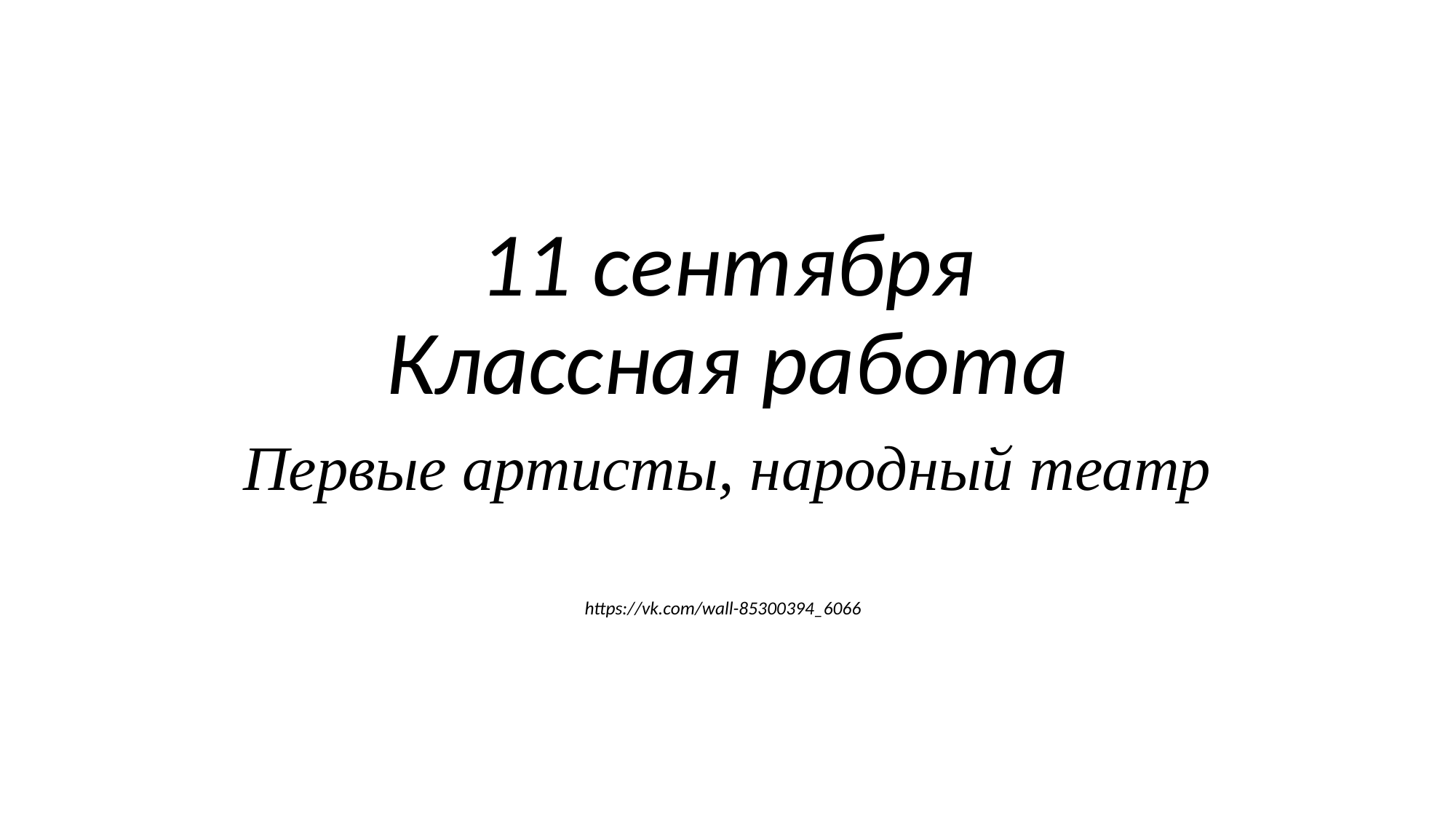

# 11 сентября Классная работа
Первые артисты, народный театр

https://vk.com/wall-85300394_6066